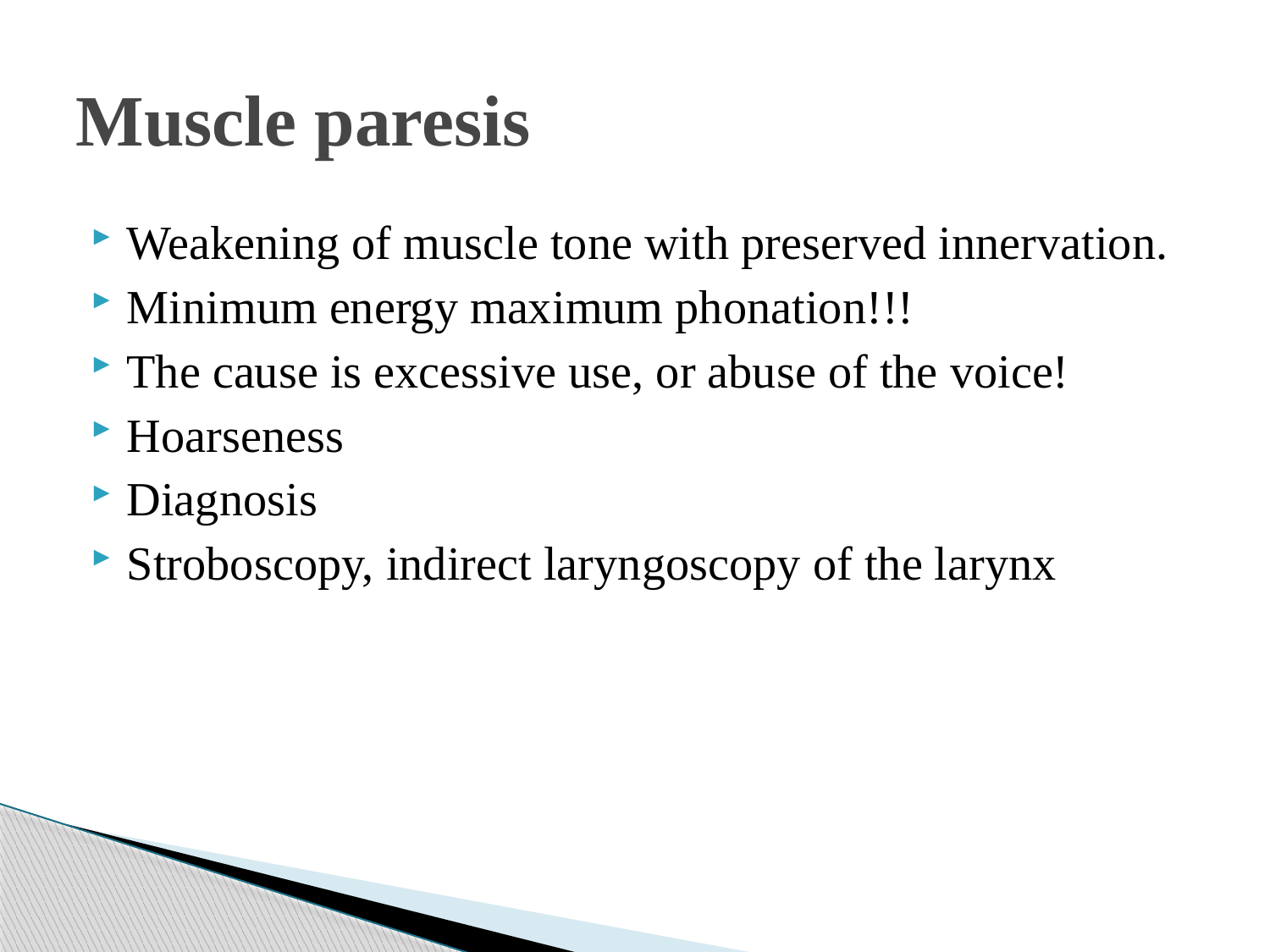

# Muscle paresis
Weakening of muscle tone with preserved innervation.
Minimum energy maximum phonation!!!
The cause is excessive use, or abuse of the voice!
Hoarseness
Diagnosis
Stroboscopy, indirect laryngoscopy of the larynx